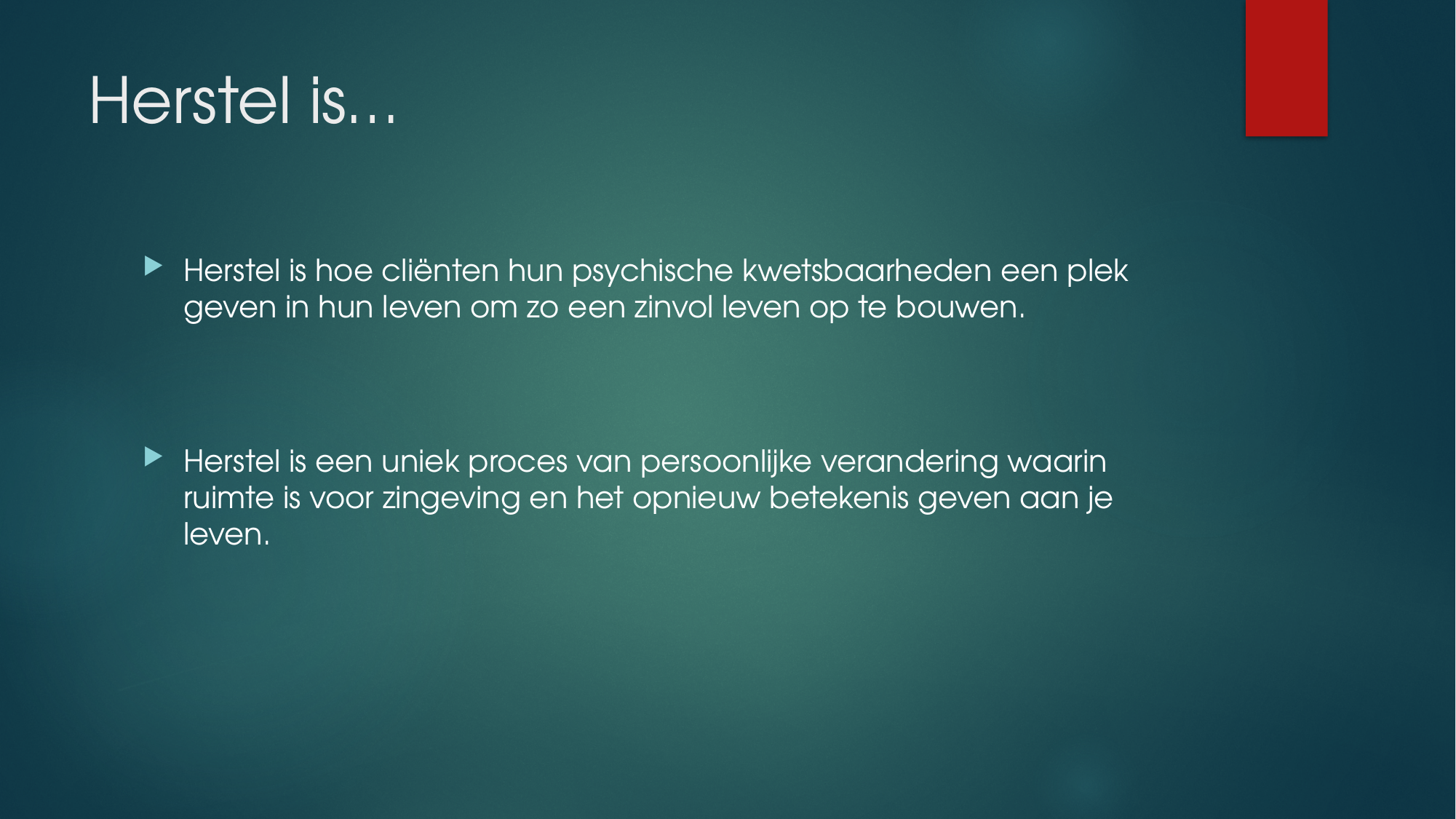

# Herstel is…
Herstel is hoe cliënten hun psychische kwetsbaarheden een plek geven in hun leven om zo een zinvol leven op te bouwen.

Herstel is een uniek proces van persoonlijke verandering waarin ruimte is voor zingeving en het opnieuw betekenis geven aan je leven.